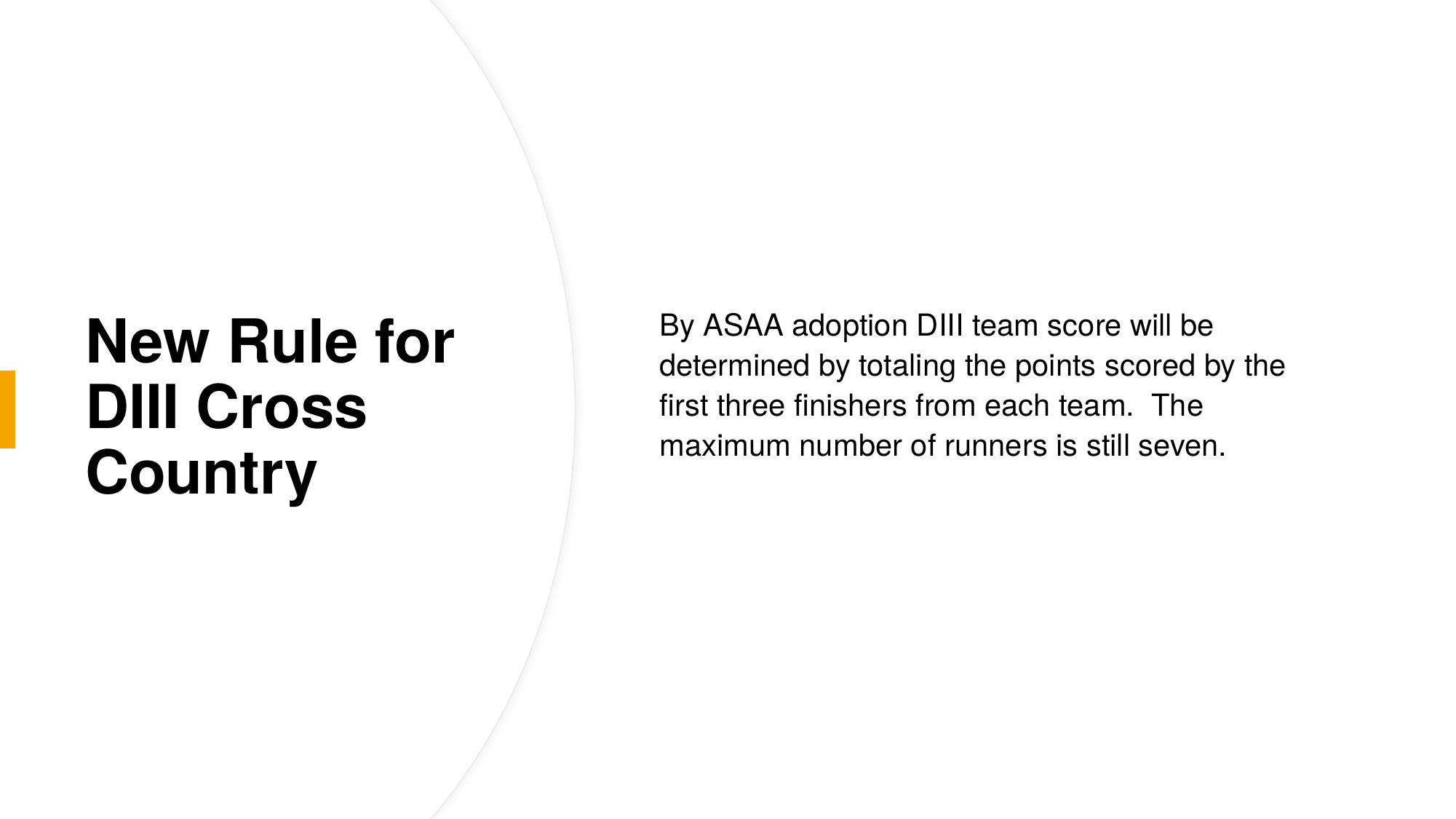

By ASAA adoption DIII team score will be determined by totaling the points scored by the first three finishers from each team.  The maximum number of runners is still seven.

# New Rule for DIII Cross Country